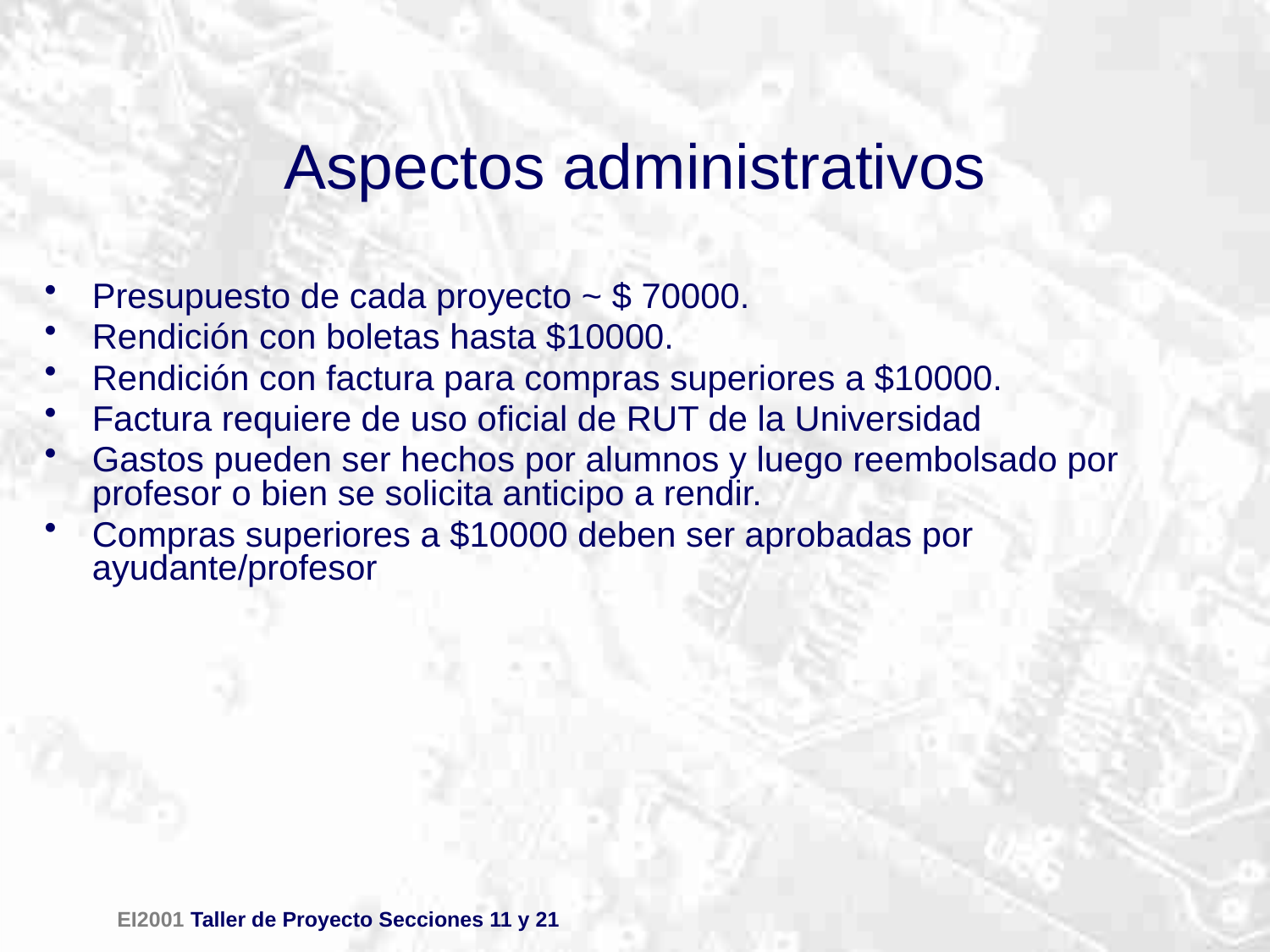

# Aspectos administrativos
Presupuesto de cada proyecto ~ $ 70000.
Rendición con boletas hasta $10000.
Rendición con factura para compras superiores a $10000.
Factura requiere de uso oficial de RUT de la Universidad
Gastos pueden ser hechos por alumnos y luego reembolsado por profesor o bien se solicita anticipo a rendir.
Compras superiores a $10000 deben ser aprobadas por ayudante/profesor
EI2001 Taller de Proyecto Secciones 11 y 21